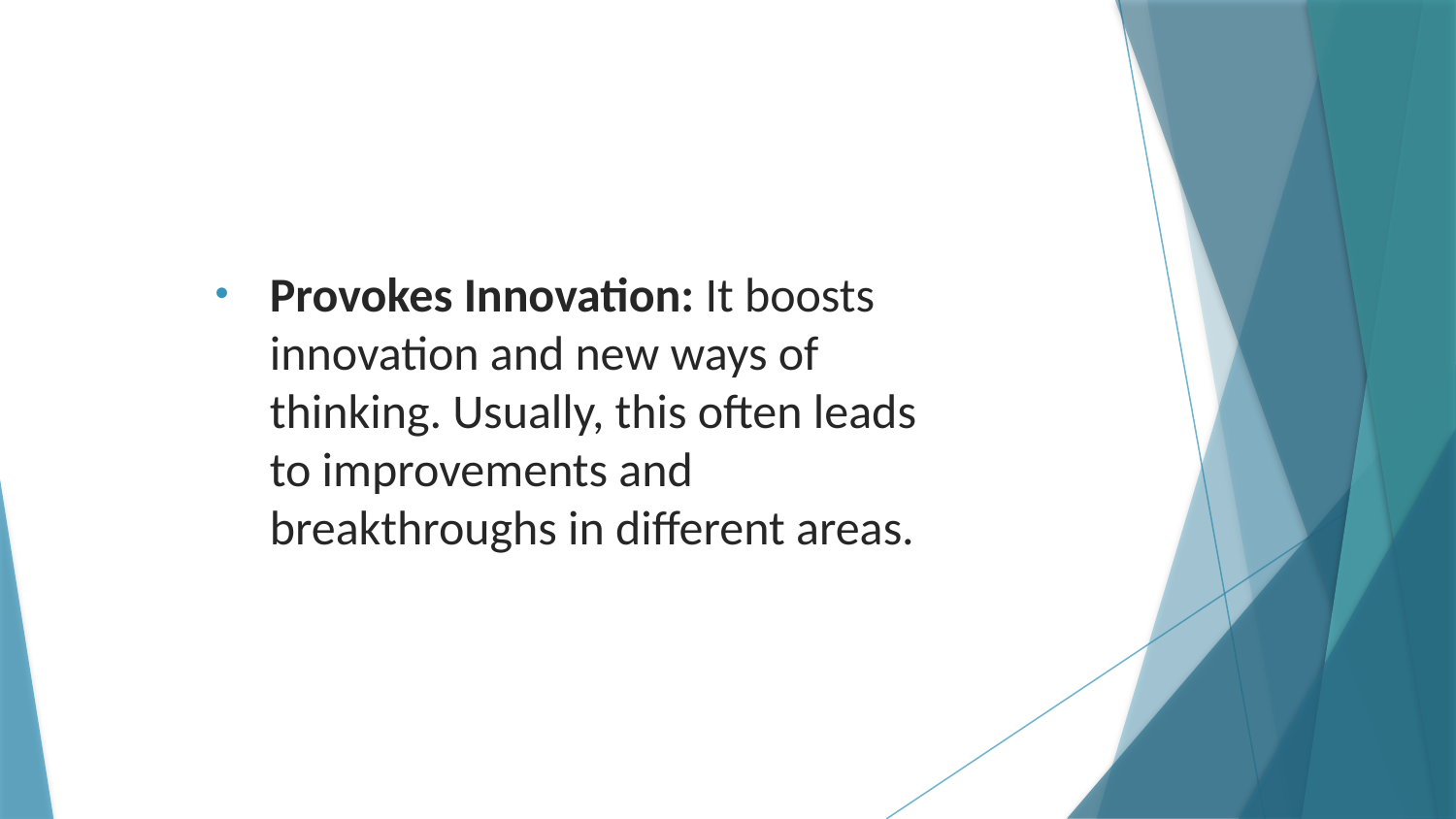

Provokes Innovation: It boosts innovation and new ways of thinking. Usually, this often leads to improvements and breakthroughs in different areas.